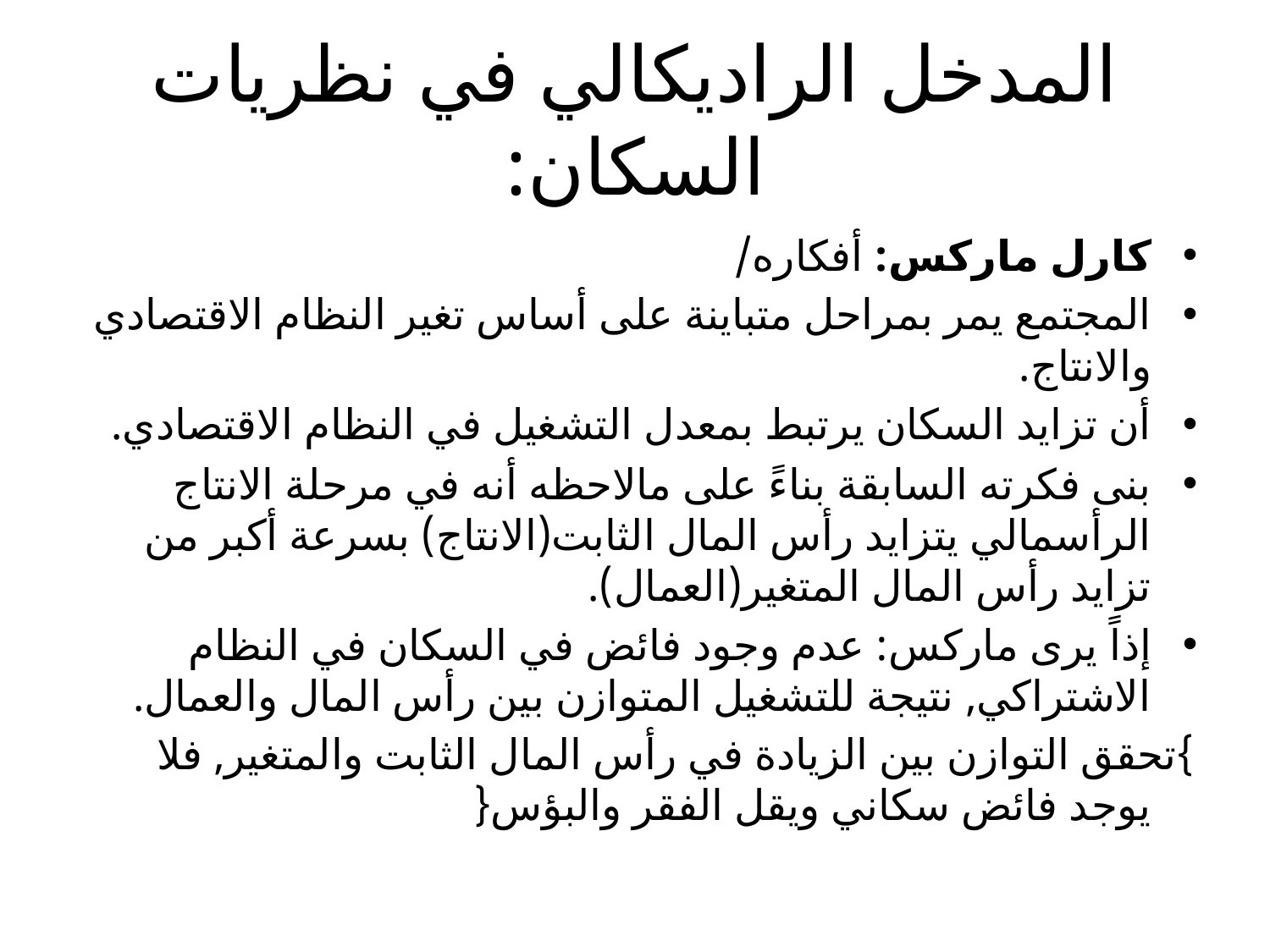

# المدخل الراديكالي في نظريات السكان:
كارل ماركس: أفكاره/
المجتمع يمر بمراحل متباينة على أساس تغير النظام الاقتصادي والانتاج.
أن تزايد السكان يرتبط بمعدل التشغيل في النظام الاقتصادي.
بنى فكرته السابقة بناءً على مالاحظه أنه في مرحلة الانتاج الرأسمالي يتزايد رأس المال الثابت(الانتاج) بسرعة أكبر من تزايد رأس المال المتغير(العمال).
إذاً يرى ماركس: عدم وجود فائض في السكان في النظام الاشتراكي, نتيجة للتشغيل المتوازن بين رأس المال والعمال.
}تحقق التوازن بين الزيادة في رأس المال الثابت والمتغير, فلا يوجد فائض سكاني ويقل الفقر والبؤس{